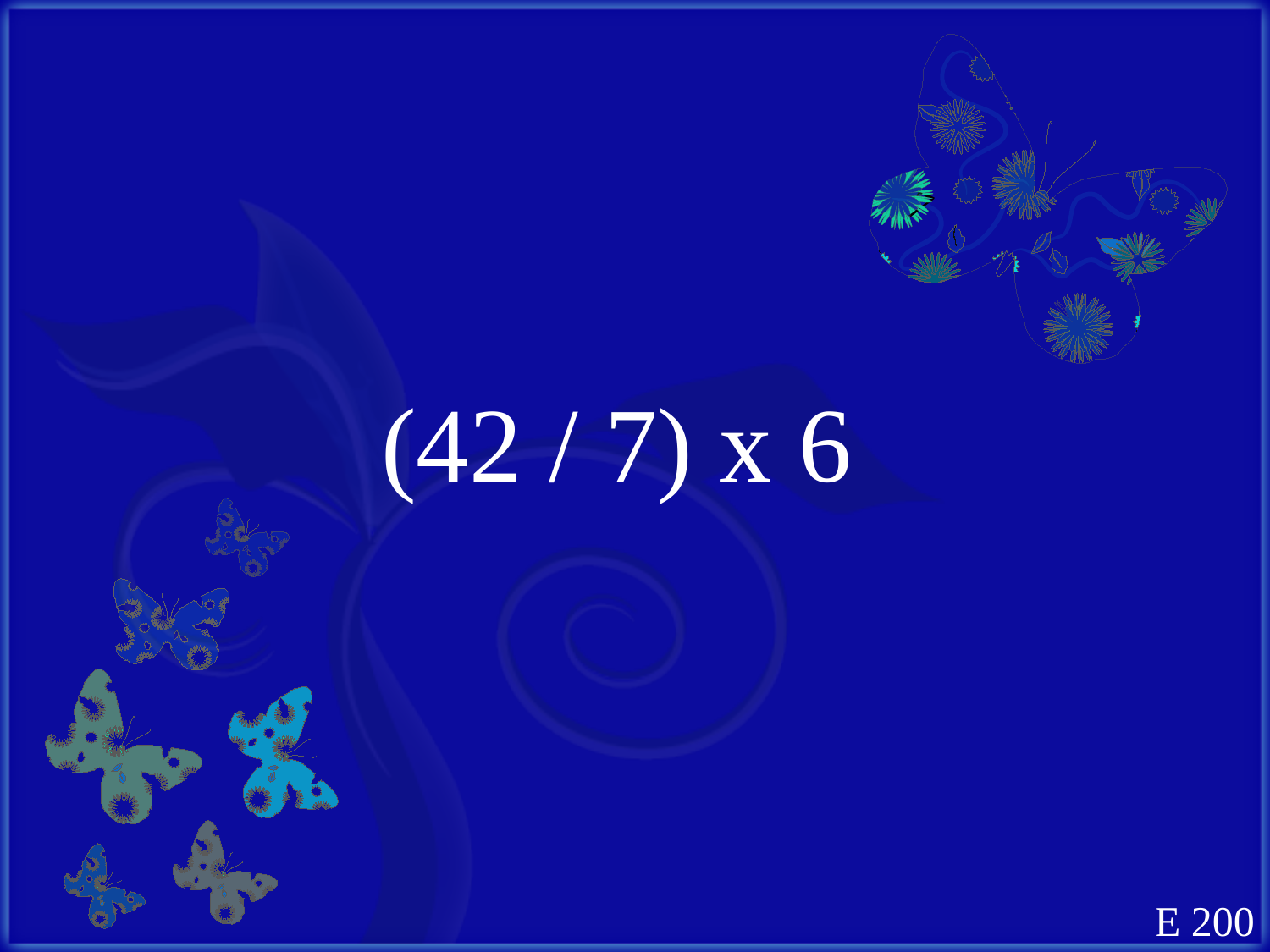

(42 / 7) x 6
E 200